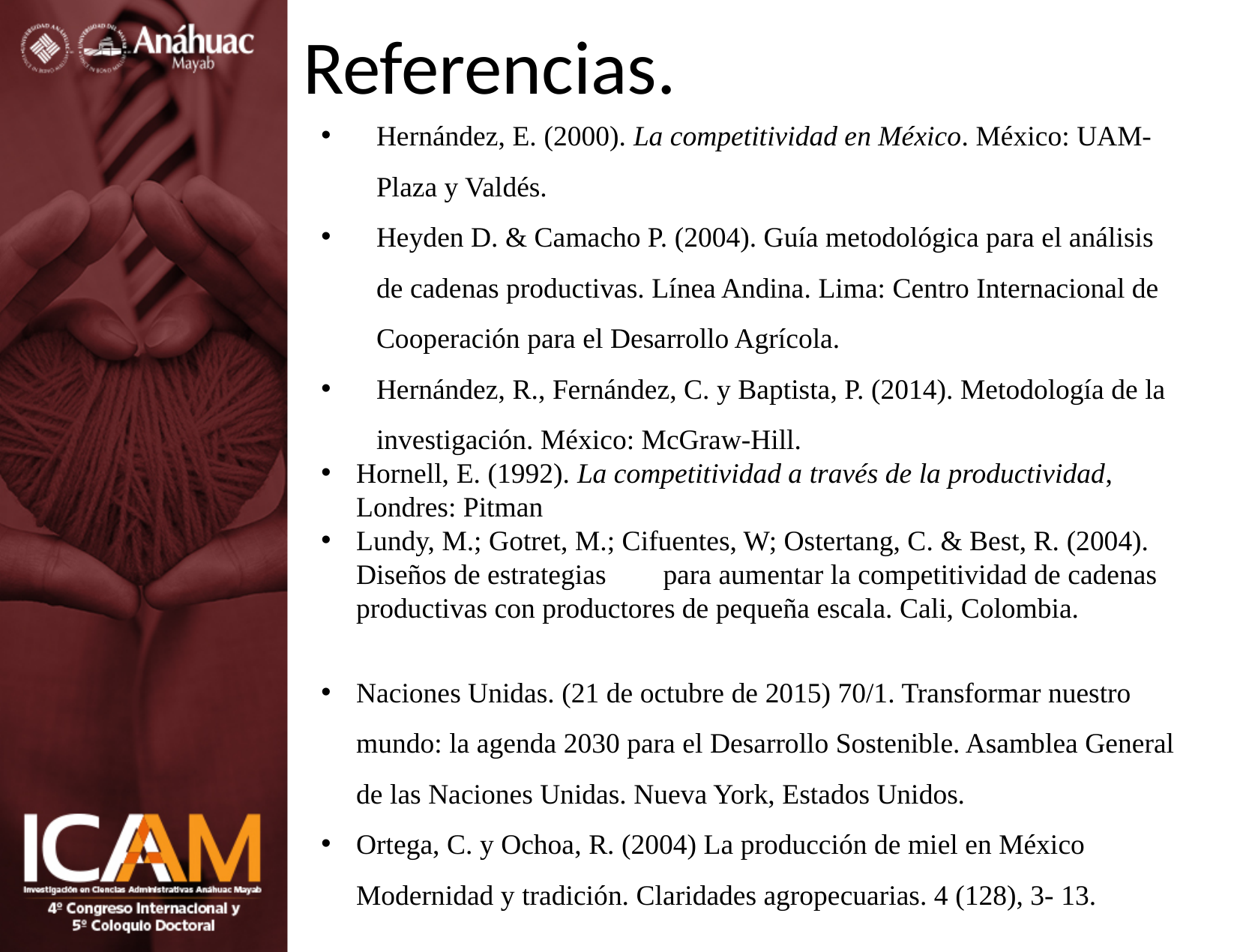

# Referencias.
Hernández, E. (2000). La competitividad en México. México: UAM-Plaza y Valdés.
Heyden D. & Camacho P. (2004). Guía metodológica para el análisis de cadenas productivas. Línea Andina. Lima: Centro Internacional de Cooperación para el Desarrollo Agrícola.
Hernández, R., Fernández, C. y Baptista, P. (2014). Metodología de la investigación. México: McGraw-Hill.
Hornell, E. (1992). La competitividad a través de la productividad, Londres: Pitman
Lundy, M.; Gotret, M.; Cifuentes, W; Ostertang, C. & Best, R. (2004). Diseños de estrategias        para aumentar la competitividad de cadenas productivas con productores de pequeña escala. Cali, Colombia.

Naciones Unidas. (21 de octubre de 2015) 70/1. Transformar nuestro mundo: la agenda 2030 para el Desarrollo Sostenible. Asamblea General de las Naciones Unidas. Nueva York, Estados Unidos.
Ortega, C. y Ochoa, R. (2004) La producción de miel en México Modernidad y tradición. Claridades agropecuarias. 4 (128), 3- 13.